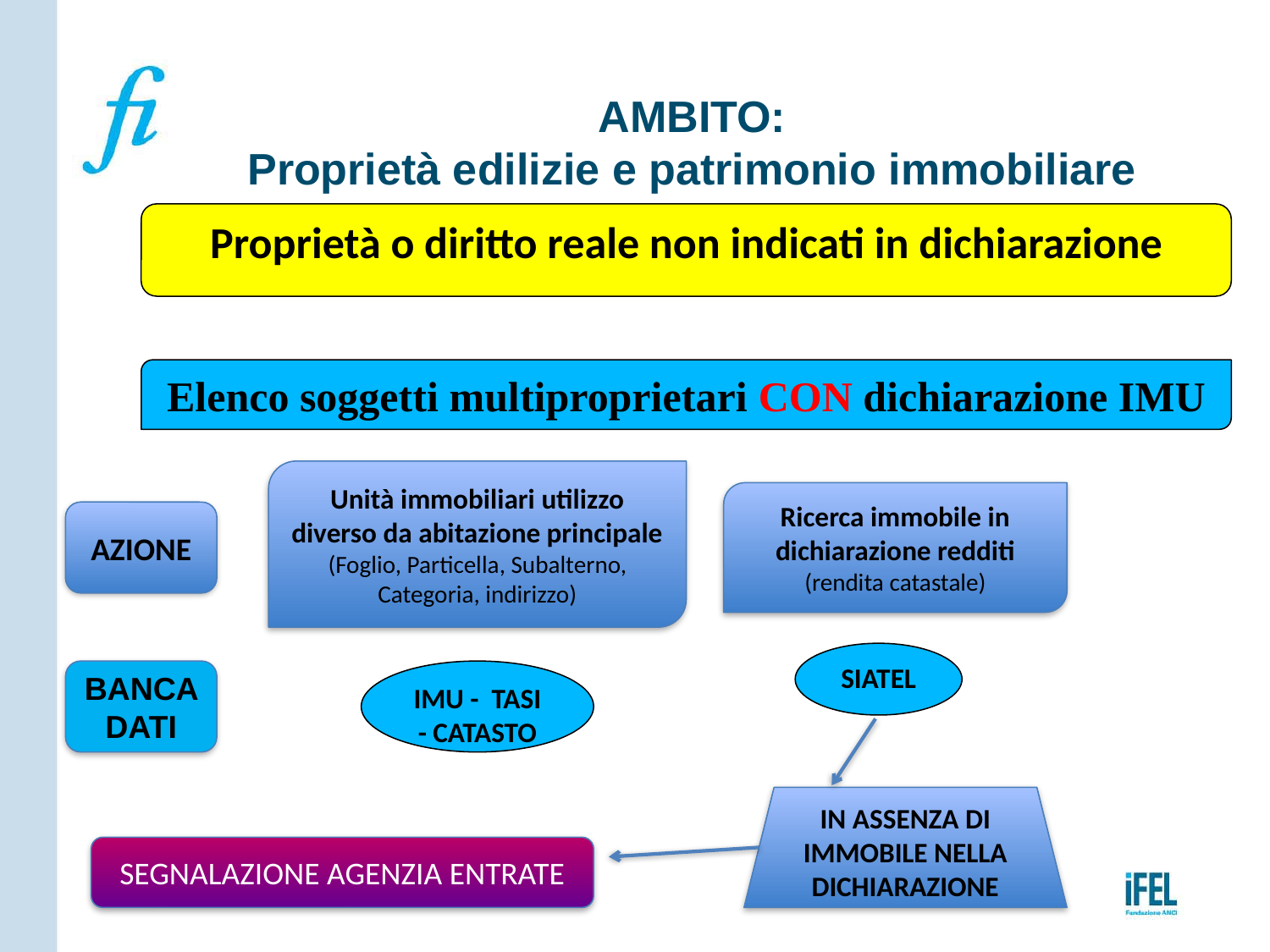

AMBITO:
Proprietà edilizie e patrimonio immobiliare
Proprietà o diritto reale non indicati in dichiarazione
Elenco soggetti multiproprietari CON dichiarazione IMU
Unità immobiliari utilizzo diverso da abitazione principale (Foglio, Particella, Subalterno, Categoria, indirizzo)
Ricerca immobile in dichiarazione redditi (rendita catastale)
AZIONE
SIATEL
BANCA DATI
IMU -  TASI - CATASTO
IN ASSENZA DI IMMOBILE NELLA DICHIARAZIONE
SEGNALAZIONE AGENZIA ENTRATE